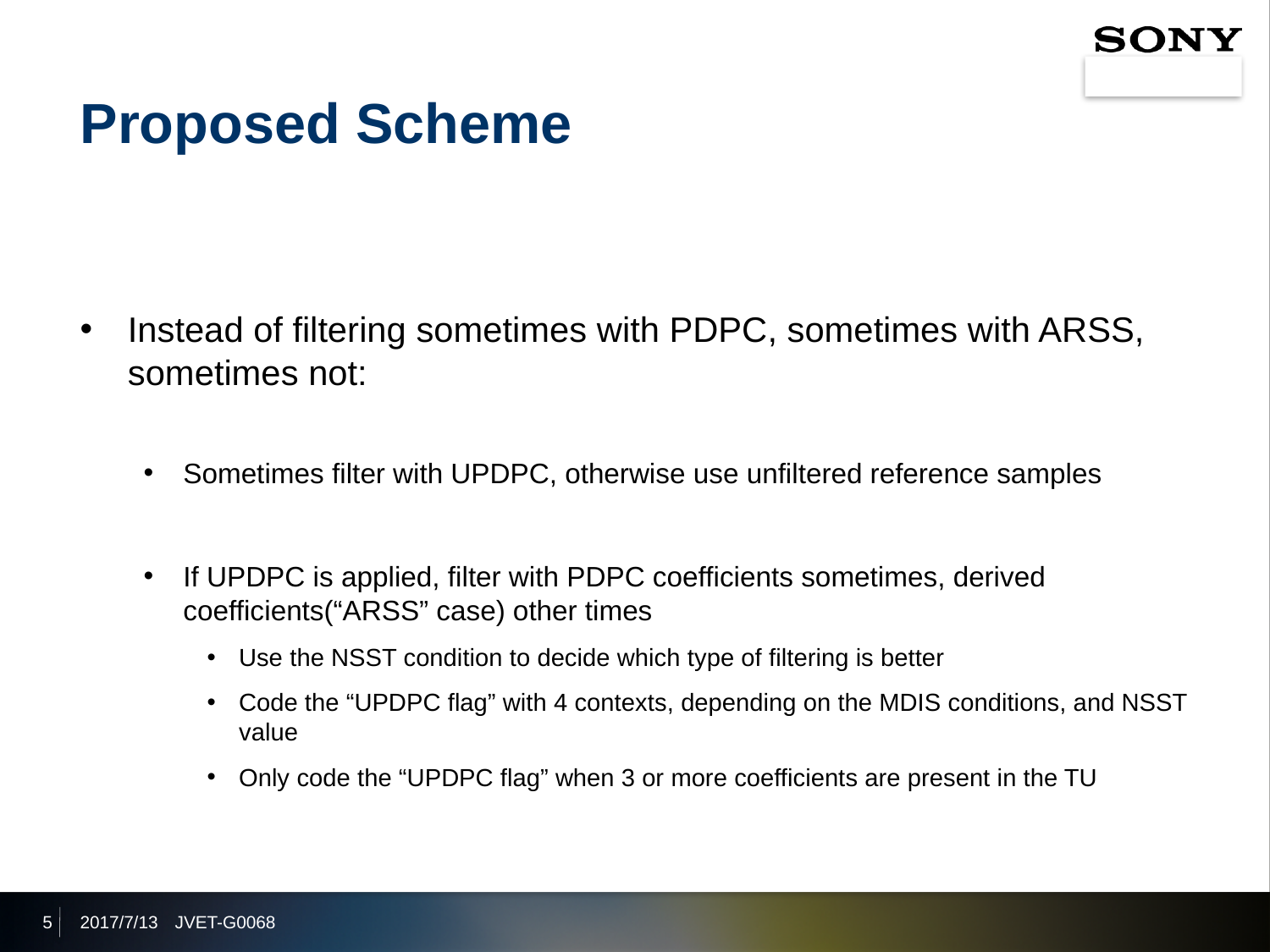

# Proposed Scheme

Instead of filtering sometimes with PDPC, sometimes with ARSS, sometimes not:

Sometimes filter with UPDPC, otherwise use unfiltered reference samples

If UPDPC is applied, filter with PDPC coefficients sometimes, derived coefficients(“ARSS” case) other times
Use the NSST condition to decide which type of filtering is better
Code the “UPDPC flag” with 4 contexts, depending on the MDIS conditions, and NSST value
Only code the “UPDPC flag” when 3 or more coefficients are present in the TU

5
2017/7/13
JVET-G0068